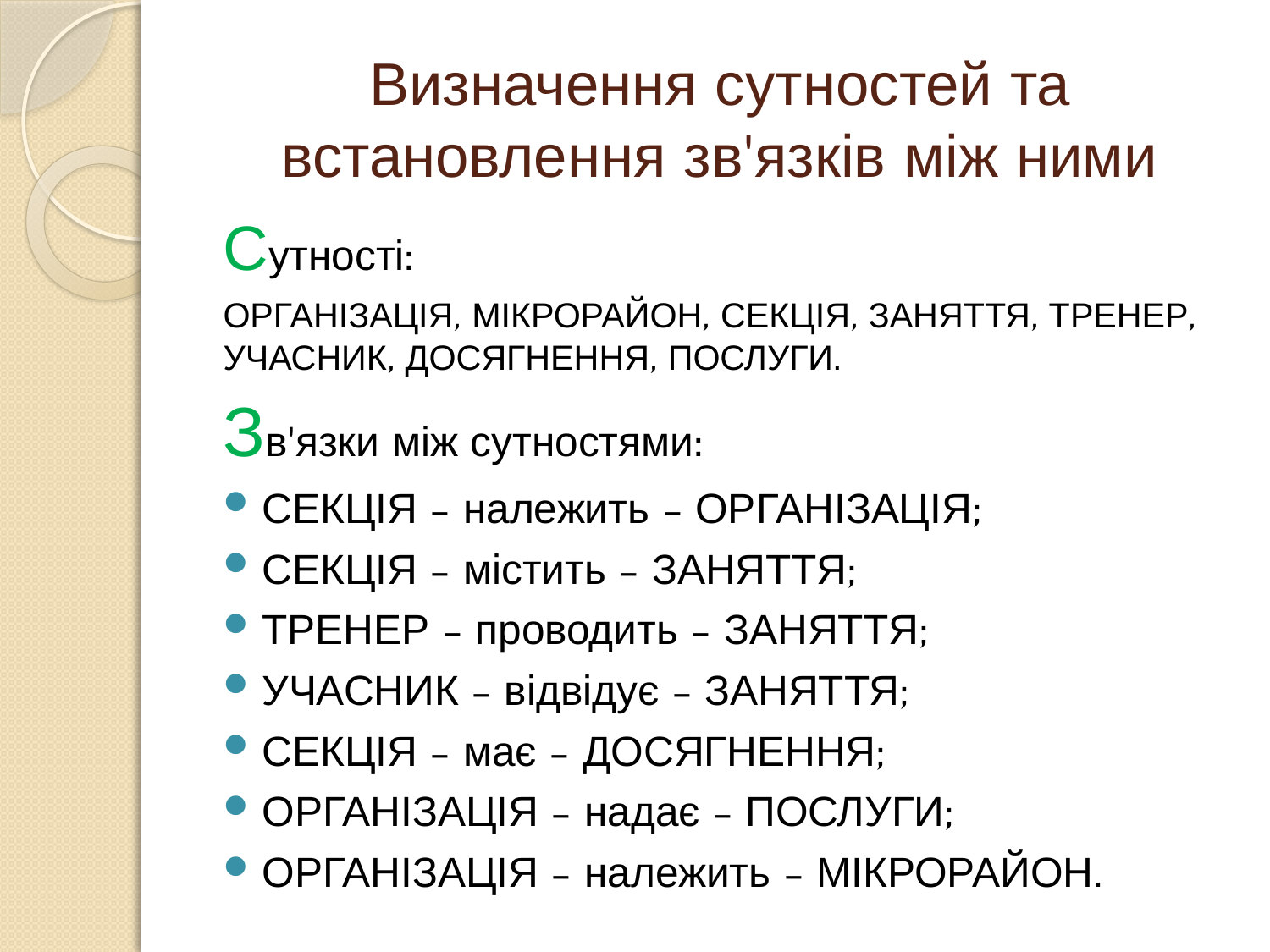

# Визначення сутностей та встановлення зв'язків між ними
Сутності:
ОРГАНІЗАЦІЯ, МІКРОРАЙОН, СЕКЦІЯ, ЗАНЯТТЯ, ТРЕНЕР, УЧАСНИК, ДОСЯГНЕННЯ, ПОСЛУГИ.
Зв'язки між сутностями:
СЕКЦІЯ – належить – ОРГАНІЗАЦІЯ;
СЕКЦІЯ – містить – ЗАНЯТТЯ;
ТРЕНЕР – проводить – ЗАНЯТТЯ;
УЧАСНИК – відвідує – ЗАНЯТТЯ;
СЕКЦІЯ – має – ДОСЯГНЕННЯ;
ОРГАНІЗАЦІЯ – надає – ПОСЛУГИ;
ОРГАНІЗАЦІЯ – належить – МІКРОРАЙОН.